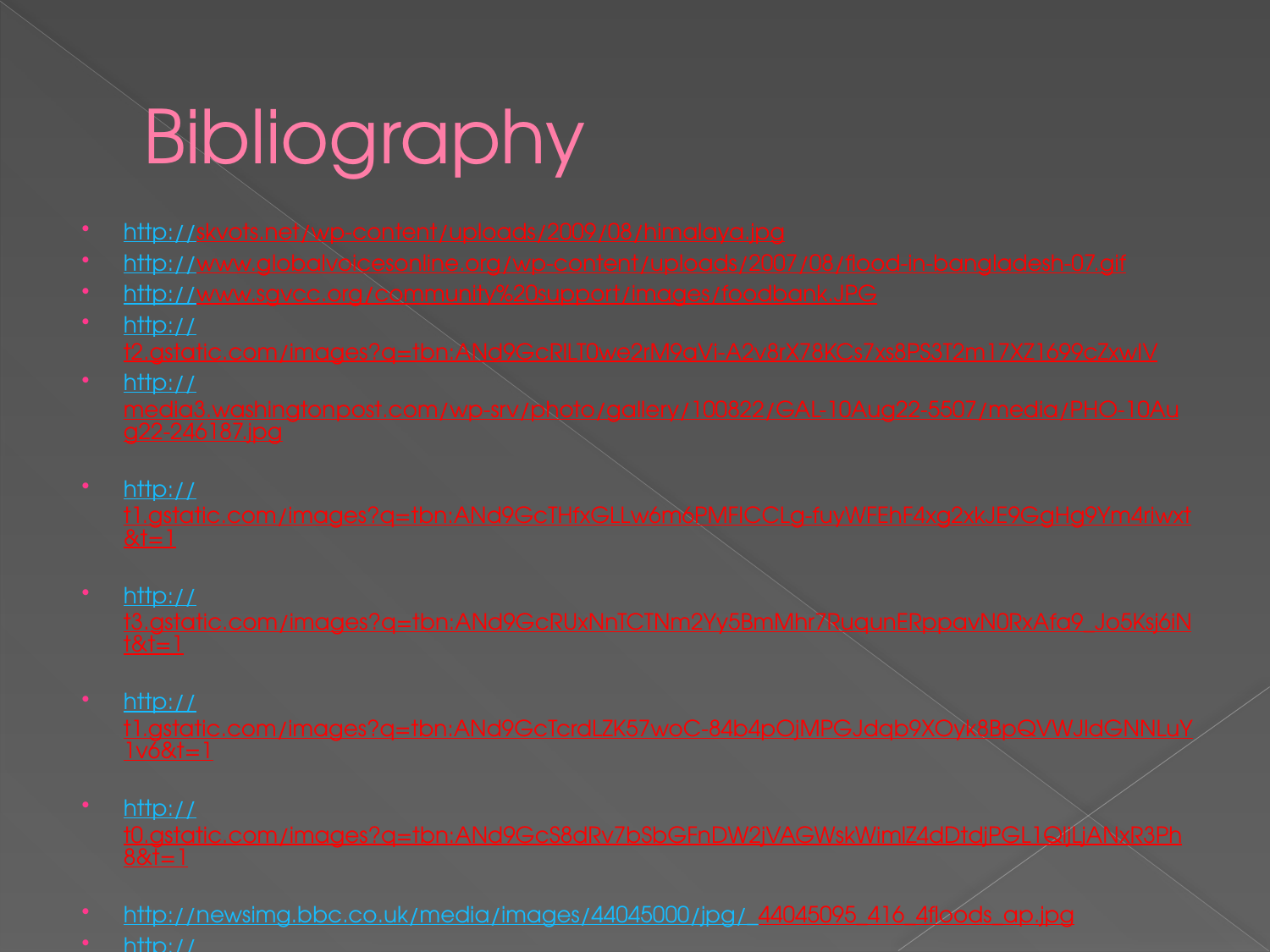

# Bibliography
http://skvots.net/wp-content/uploads/2009/08/himalaya.jpg
http://www.globalvoicesonline.org/wp-content/uploads/2007/08/flood-in-bangladesh-07.gif
http://www.sgvcc.org/community%20support/images/foodbank.JPG
http://t2.gstatic.com/images?q=tbn:ANd9GcRlLT0we2rM9aVi-A2v8rX78KCs7xs8PS3T2m17XZ1699cZxwIV
http://media3.washingtonpost.com/wp-srv/photo/gallery/100822/GAL-10Aug22-5507/media/PHO-10Aug22-246187.jpg
http://t1.gstatic.com/images?q=tbn:ANd9GcTHfxGLLw6m6PMFICCLg-fuyWFEhF4xg2xkJE9GgHg9Ym4riwxt&t=1
http://t3.gstatic.com/images?q=tbn:ANd9GcRUxNnTCTNm2Yy5BmMhr7RuqunERppavN0RxAfa9_Jo5Ksj6iNt&t=1
http://t1.gstatic.com/images?q=tbn:ANd9GcTcrdLZK57woC-84b4pOjMPGJdqb9XOyk8BpQVWJldGNNLuY1v6&t=1
http://t0.gstatic.com/images?q=tbn:ANd9GcS8dRv7bSbGFnDW2jVAGWskWimlZ4dDtdjPGL1QljLjANxR3Ph8&t=1
http://newsimg.bbc.co.uk/media/images/44045000/jpg/_44045095_416_4floods_ap.jpg
http://t3.gstatic.com/images?q=tbn:ANd9GcTsJ1eN_YddFNuINsJbA_Hqn2lfJnA-gZ-xHKZvm30nLnKYA9LC&t=1
http://www.sos-arsenic.net/images/urb01.jpg